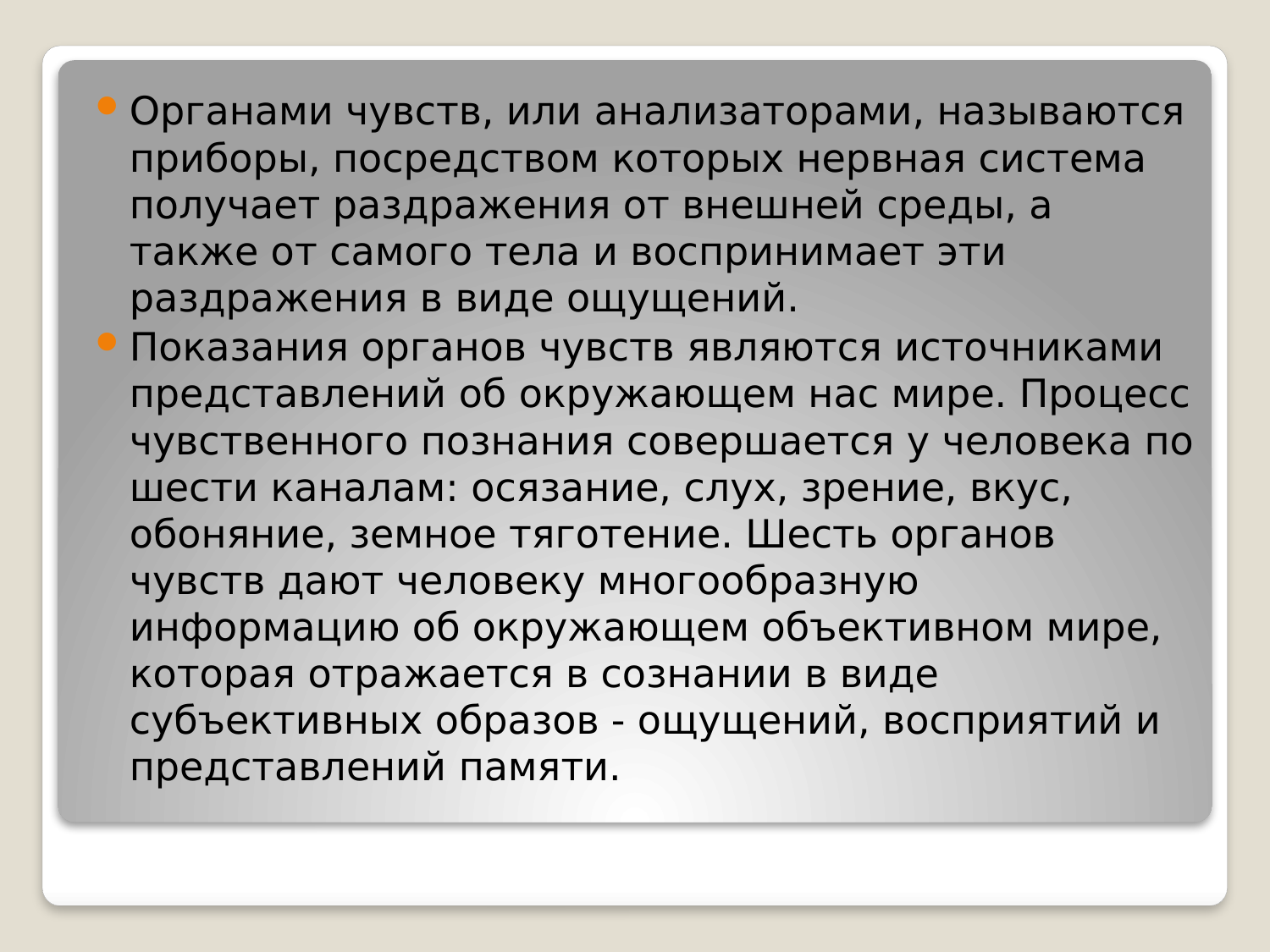

Органами чувств, или анализаторами, называются приборы, посредством которых нервная система получает раздражения от внешней среды, а также от самого тела и воспринимает эти раздражения в виде ощущений.
Показания органов чувств являются источниками представлений об окружающем нас мире. Процесс чувственного познания совершается у человека по шести каналам: осязание, слух, зрение, вкус, обоняние, земное тяготение. Шесть органов чувств дают человеку многообразную информацию об окружающем объективном мире, которая отражается в сознании в виде субъективных образов - ощущений, восприятий и представлений памяти.